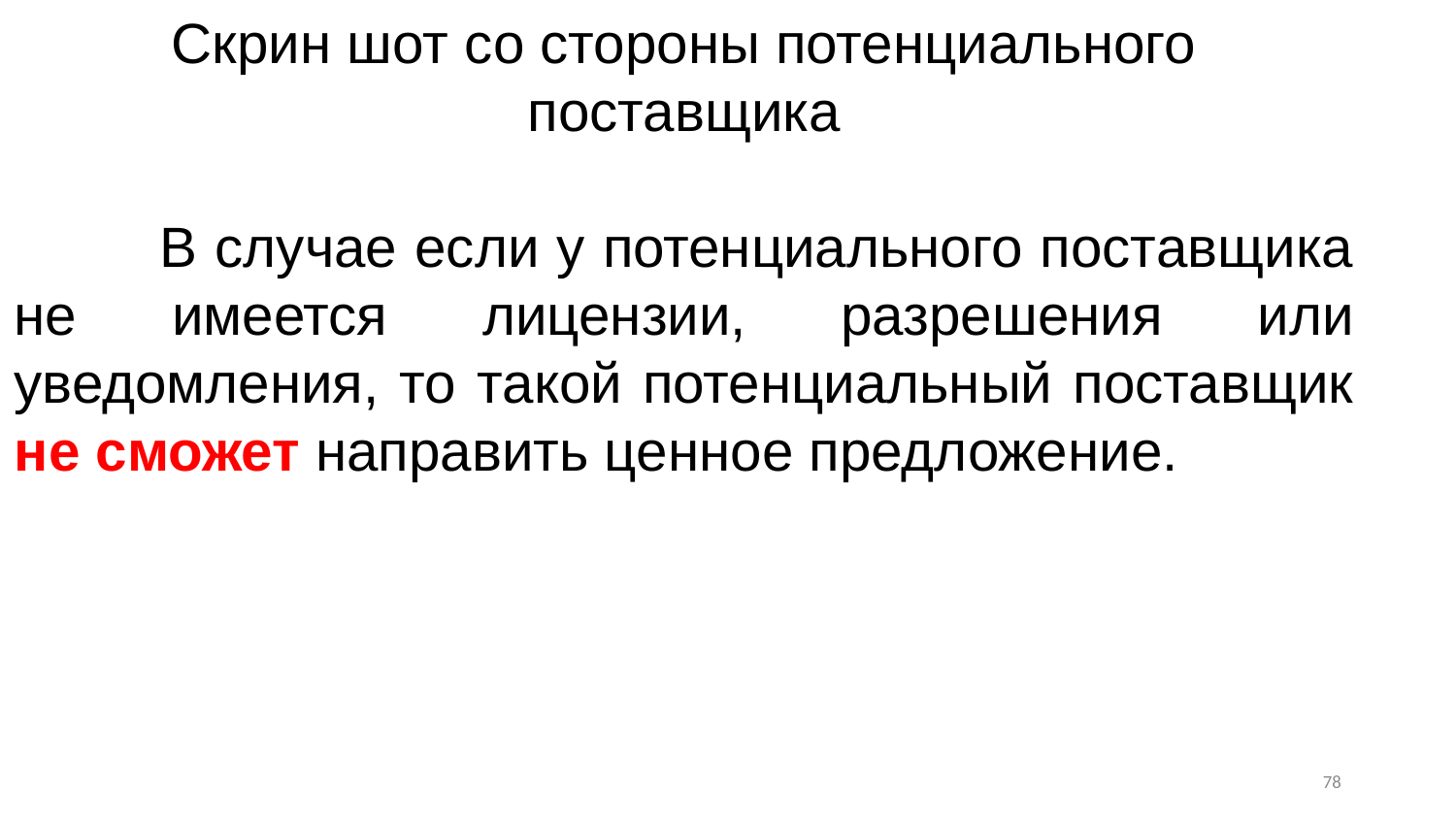

Скрин шот со стороны потенциального поставщика

	В случае если у потенциального поставщика не имеется лицензии, разрешения или уведомления, то такой потенциальный поставщик не сможет направить ценное предложение.
78